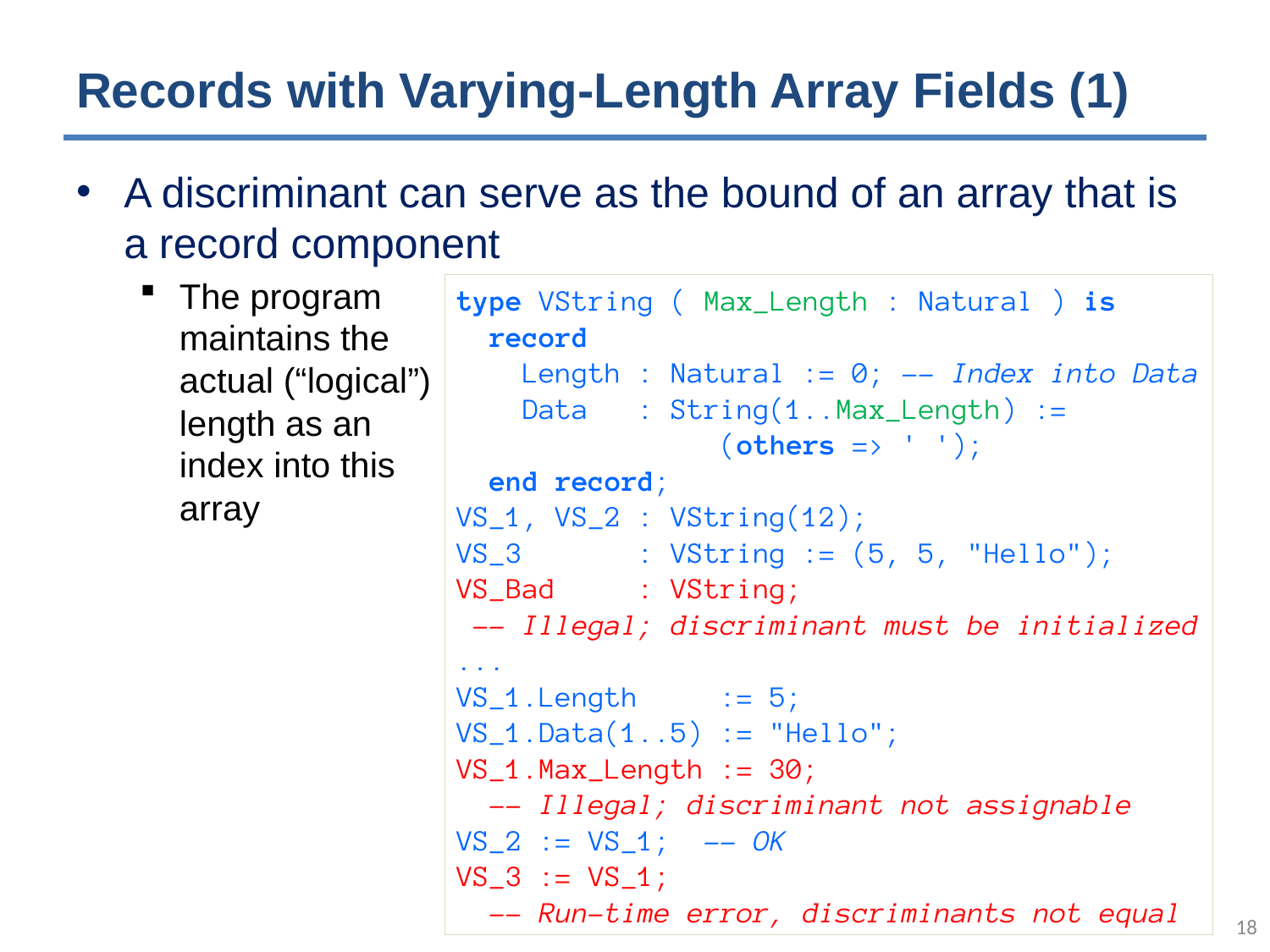

# Records with Varying-Length Array Fields (1)
A discriminant can serve as the bound of an array that is a record component
The program
maintains the
actual (“logical”)
length as an
index into this
array

type VString ( Max_Length : Natural ) is
  record
    Length : Natural := 0; -- Index into Data
    Data   : String(1..Max_Length) :=
                (others => ' ');
  end record;
VS_1, VS_2 : VString(12);
VS_3       : VString := (5, 5, "Hello");
VS_Bad     : VString;
 -- Illegal; discriminant must be initialized
...
VS_1.Length     := 5;
VS_1.Data(1..5) := "Hello";
VS_1.Max_Length := 30;
  -- Illegal; discriminant not assignable
VS_2 := VS_1;  -- OK
VS_3 := VS_1;
  -- Run-time error, discriminants not equal
18